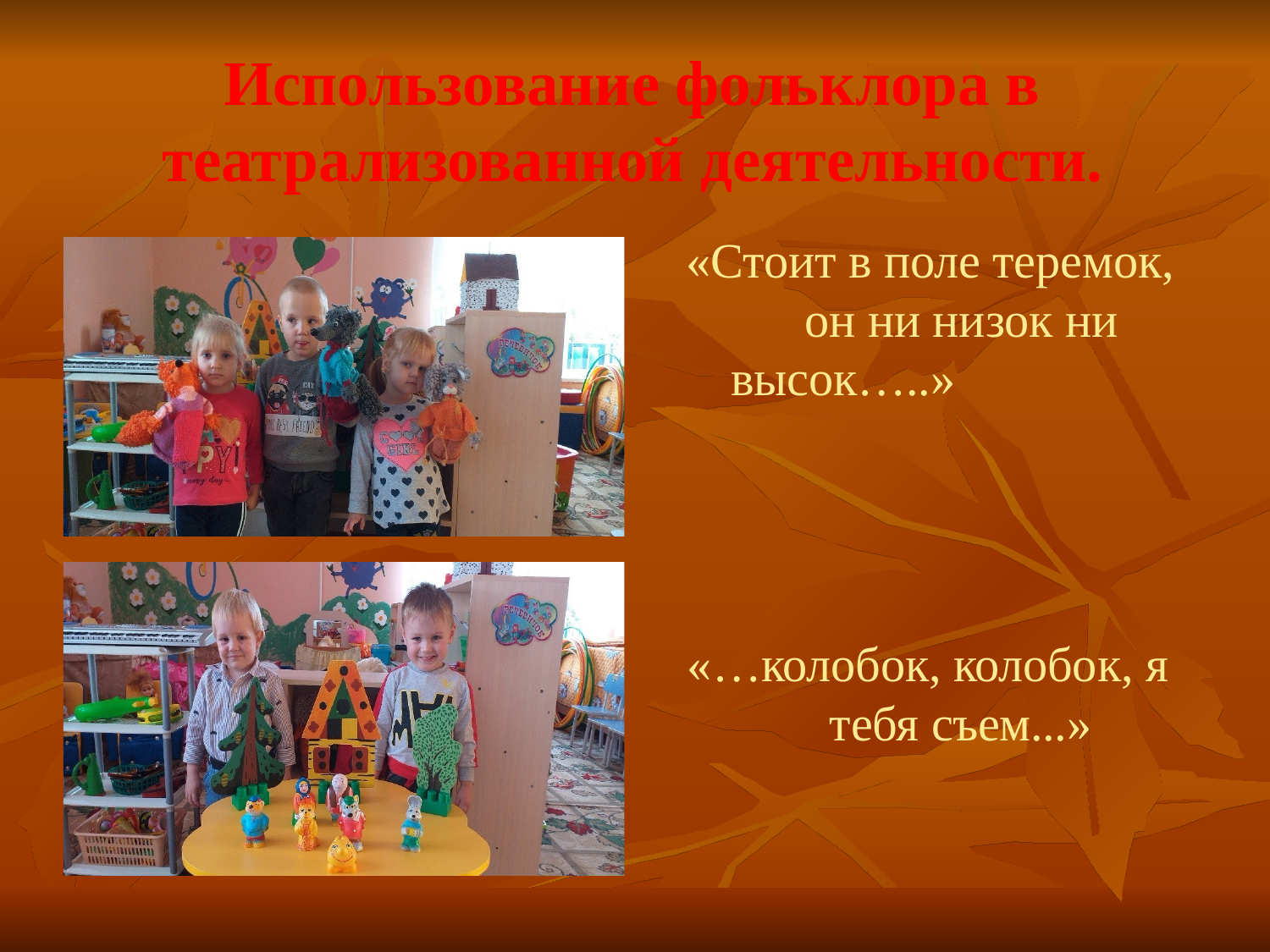

# Использование фольклора в  театрализованной деятельности.
«Стоит в поле теремок,  он ни низок ни
высок…..»

«…колобок, колобок, я  тебя съем...»